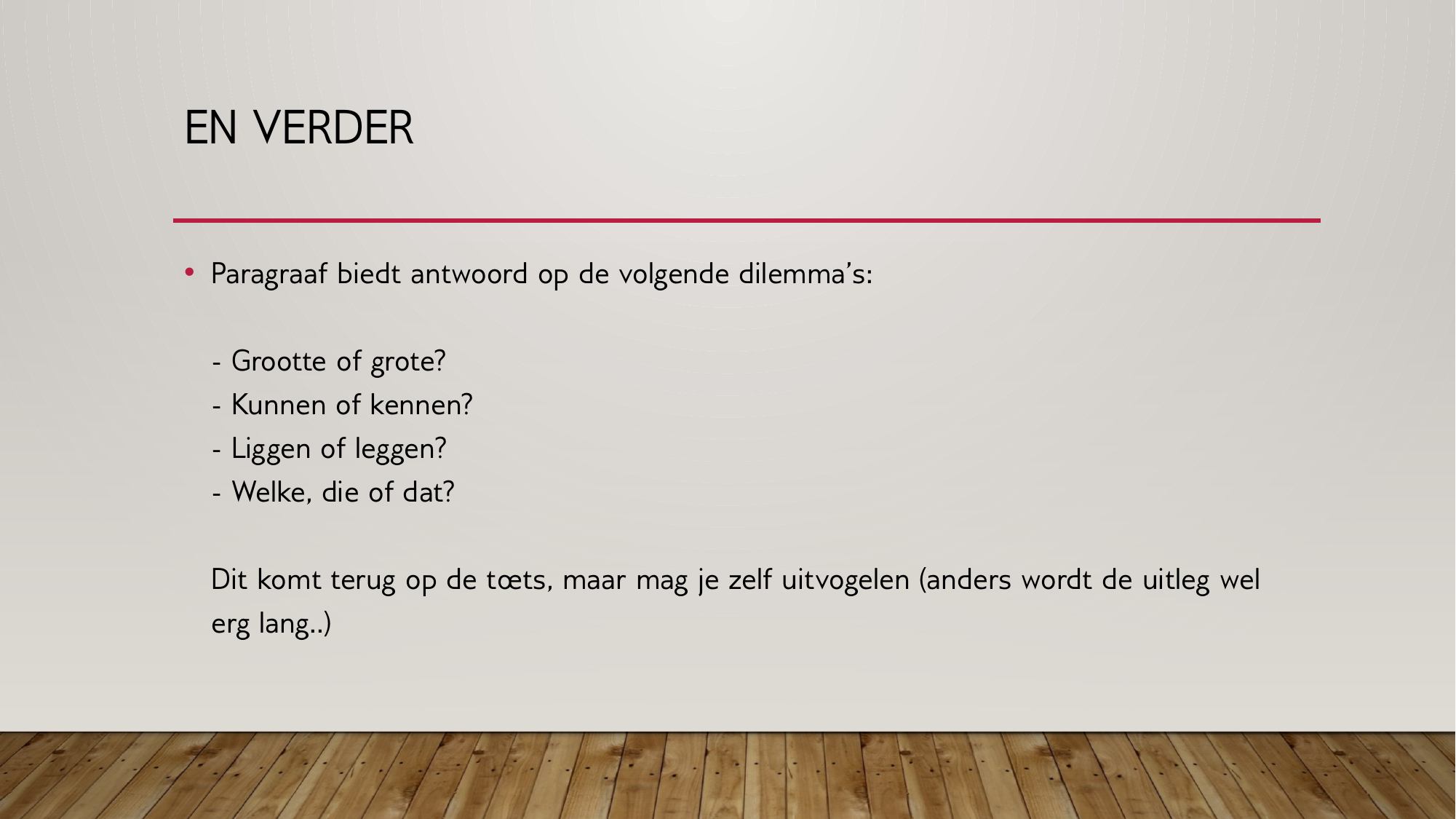

# En verder
Paragraaf biedt antwoord op de volgende dilemma’s:
- Grootte of grote?
- Kunnen of kennen?
- Liggen of leggen?
- Welke, die of dat?
Dit komt terug op de toets, maar mag je zelf uitvogelen (anders wordt de uitleg wel erg lang..)